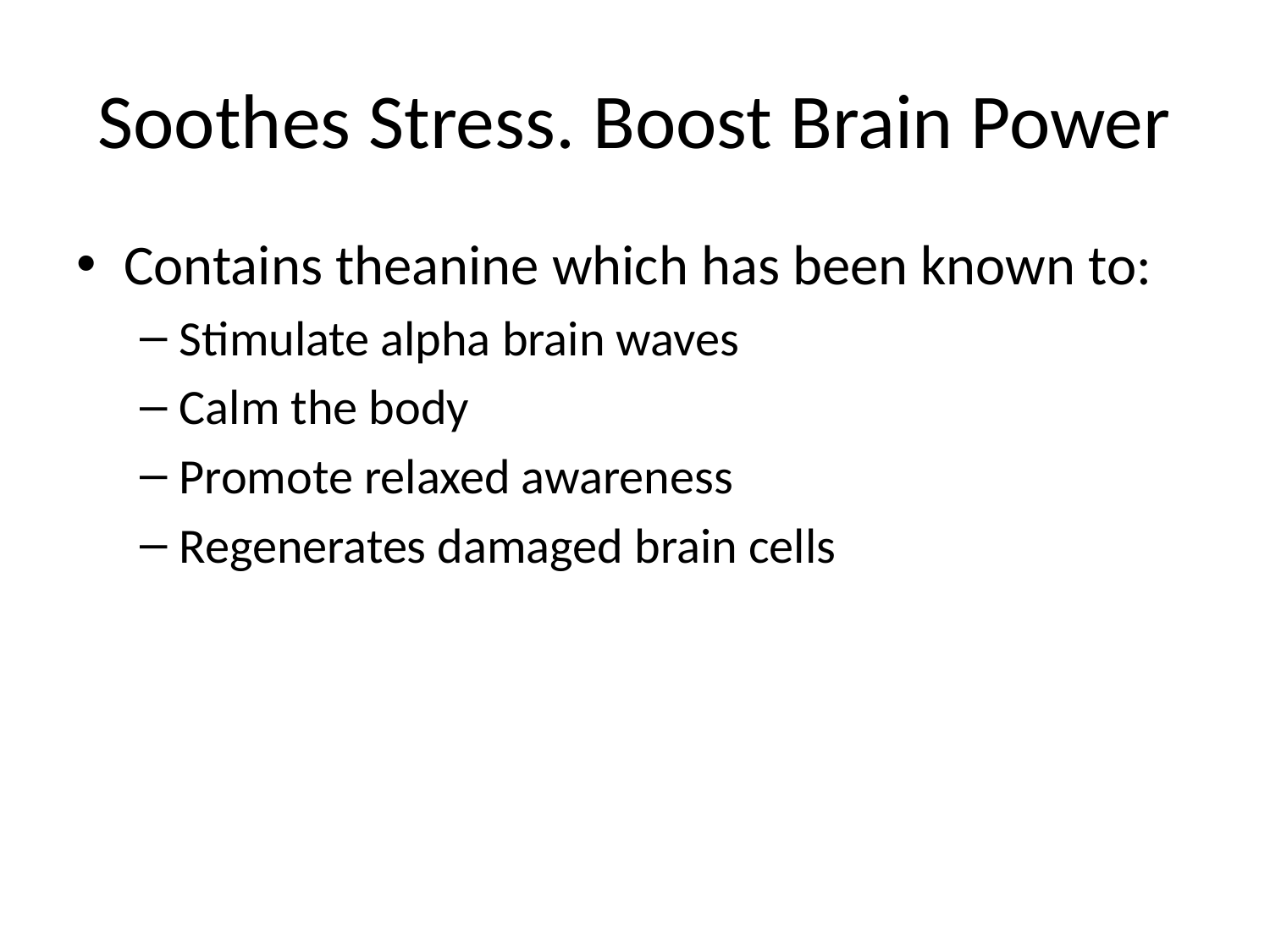

# Soothes Stress. Boost Brain Power
Contains theanine which has been known to:
Stimulate alpha brain waves
Calm the body
Promote relaxed awareness
Regenerates damaged brain cells